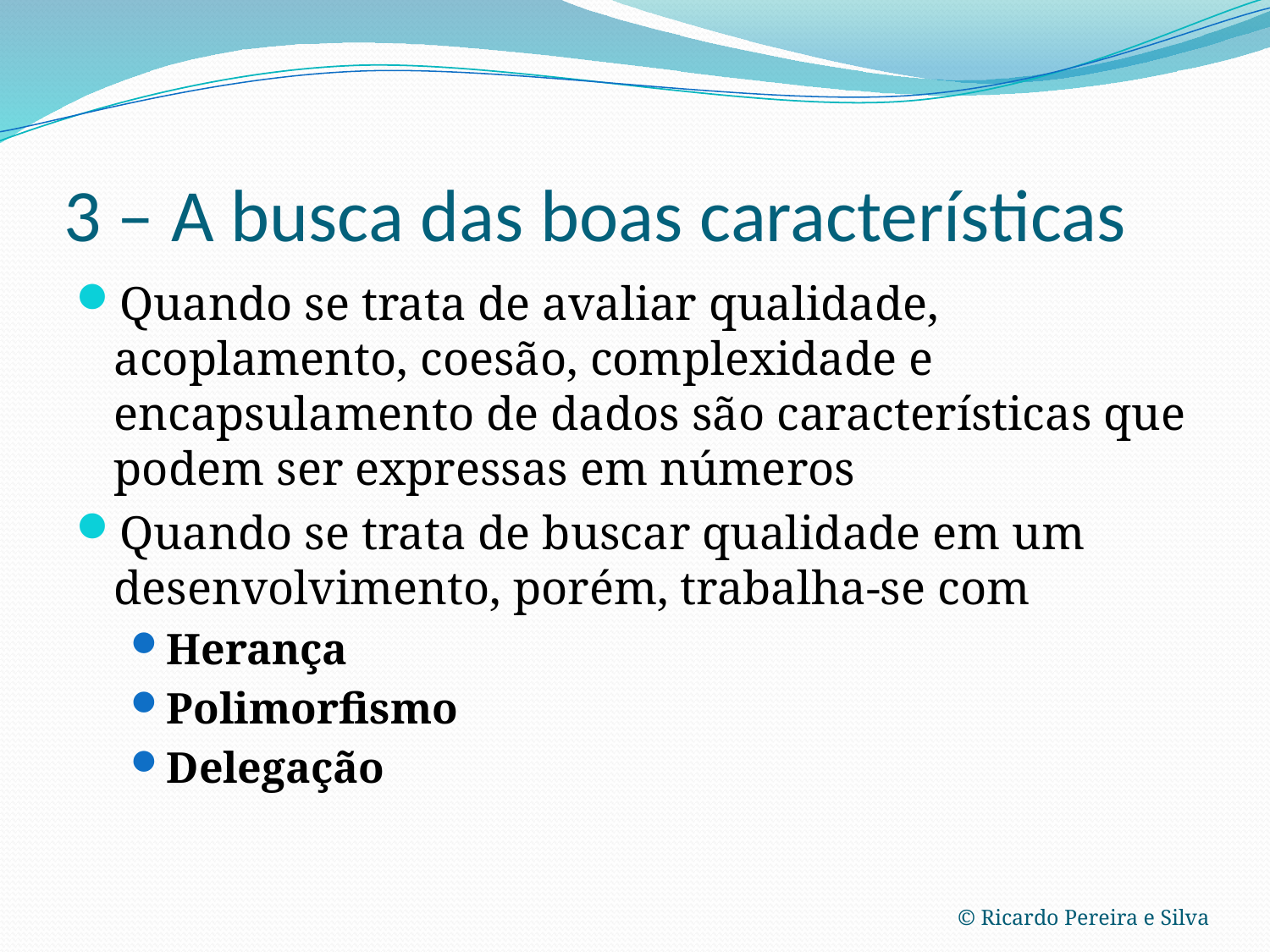

# 3 – A busca das boas características
Quando se trata de avaliar qualidade, acoplamento, coesão, complexidade e encapsulamento de dados são características que podem ser expressas em números
Quando se trata de buscar qualidade em um desenvolvimento, porém, trabalha-se com
Herança
Polimorfismo
Delegação

© Ricardo Pereira e Silva